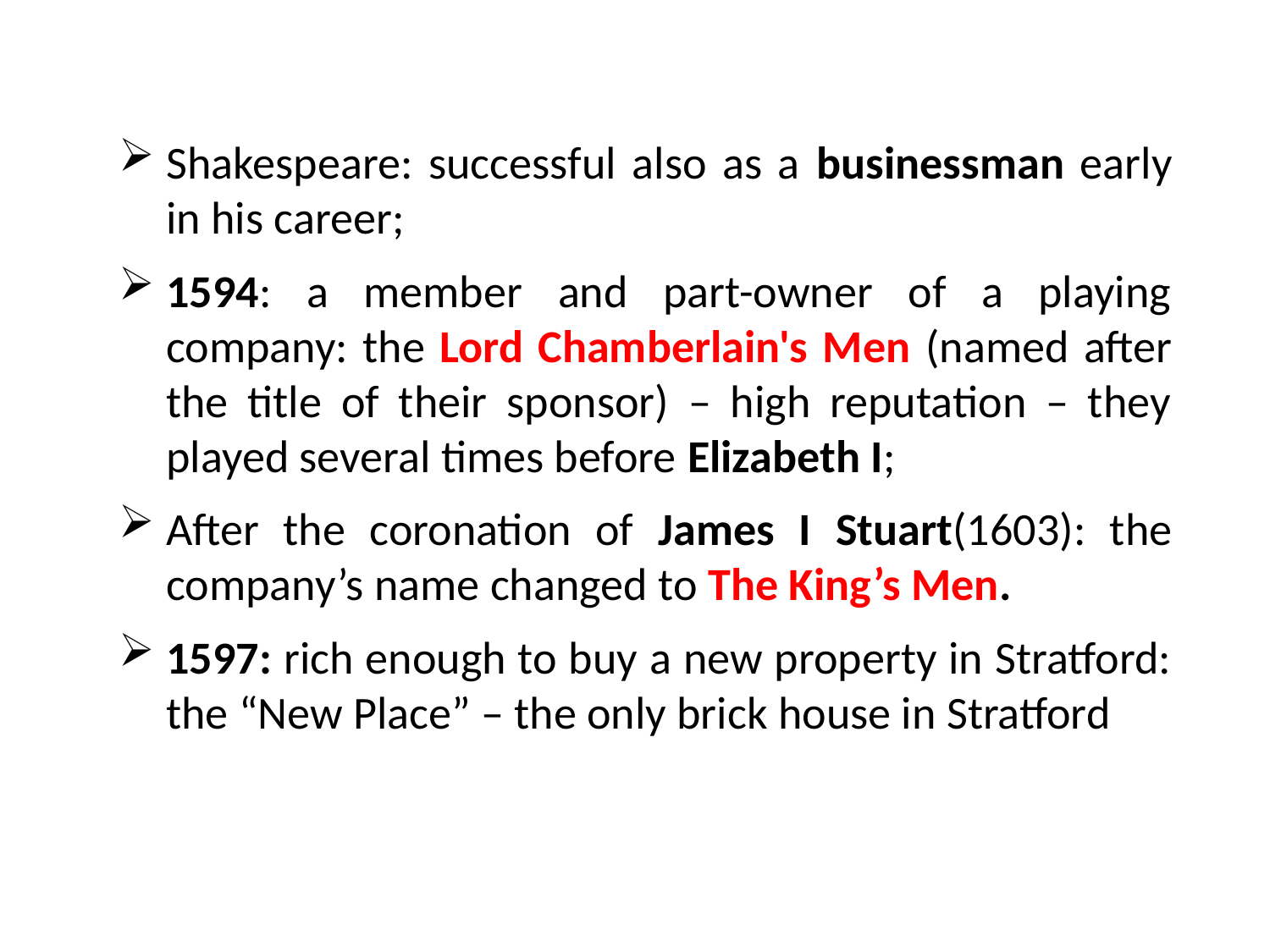

Shakespeare: successful also as a businessman early in his career;
1594: a member and part-owner of a playing company: the Lord Chamberlain's Men (named after the title of their sponsor) – high reputation – they played several times before Elizabeth I;
After the coronation of James I Stuart(1603): the company’s name changed to The King’s Men.
1597: rich enough to buy a new property in Stratford: the “New Place” – the only brick house in Stratford